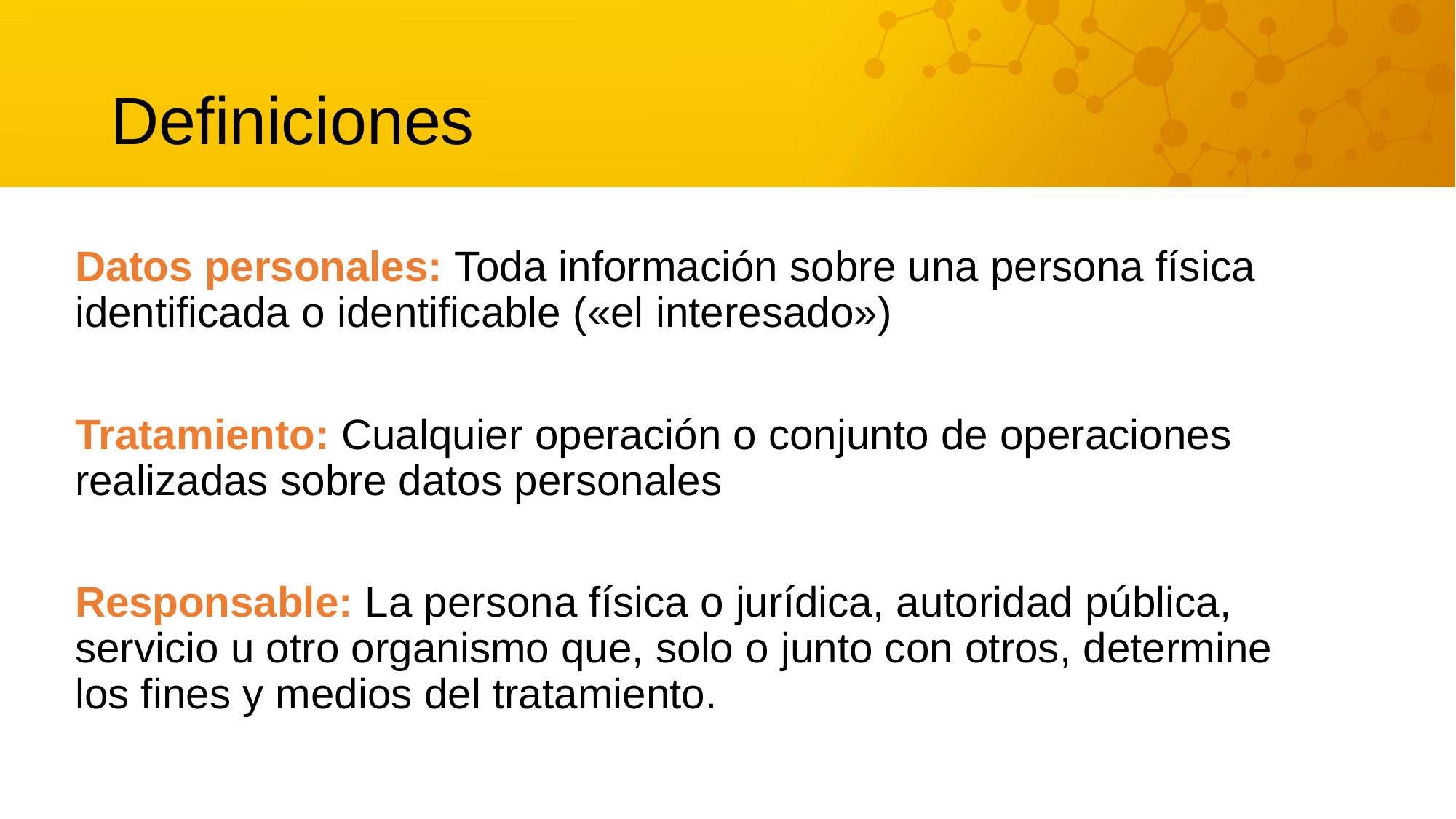

# Definiciones
Datos personales: Toda información sobre una persona física identificada o identificable («el interesado»)

Tratamiento: Cualquier operación o conjunto de operaciones realizadas sobre datos personales

Responsable: La persona física o jurídica, autoridad pública, servicio u otro organismo que, solo o junto con otros, determine los fines y medios del tratamiento.